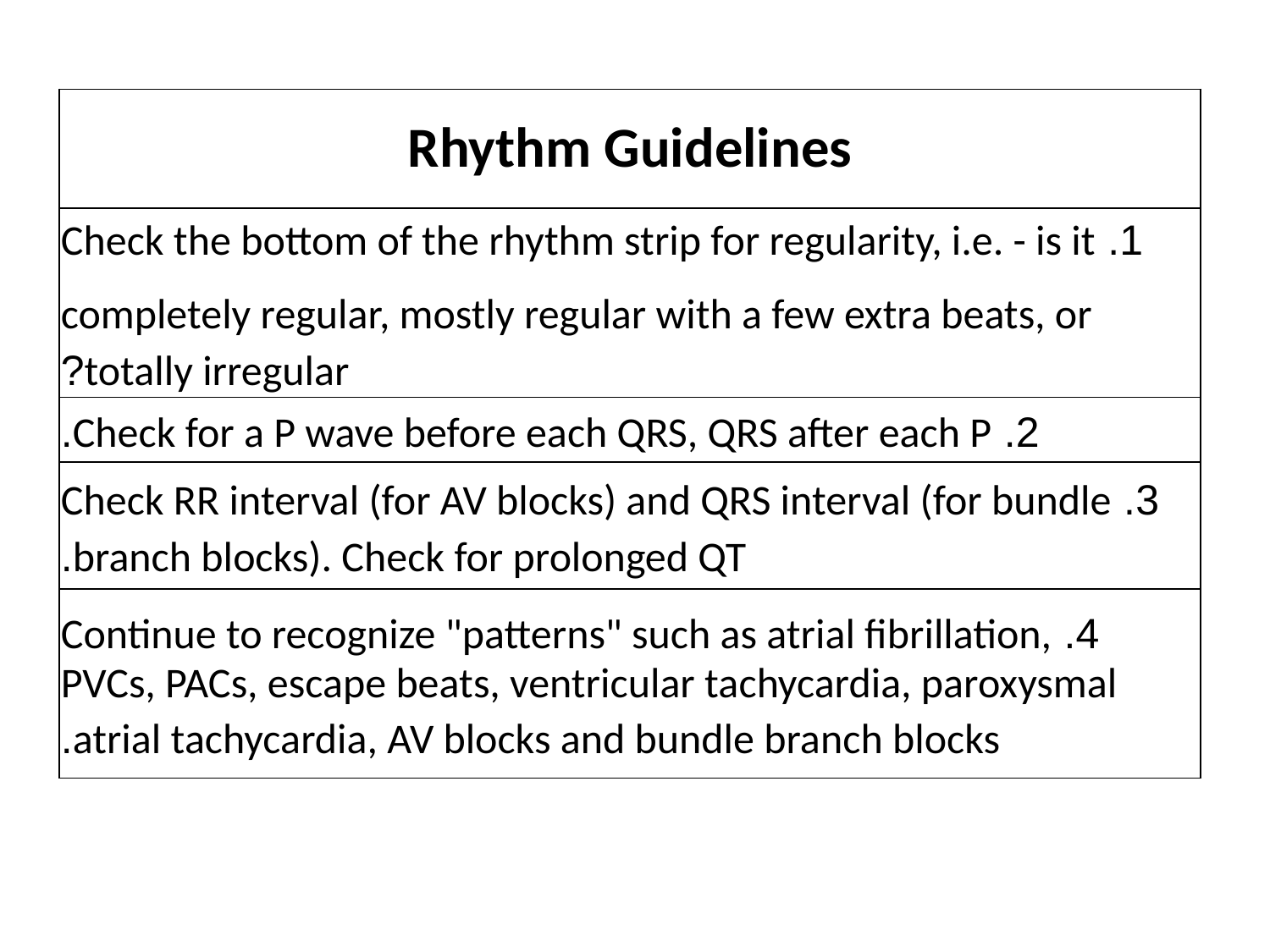

| Rhythm Guidelines |
| --- |
| 1. Check the bottom of the rhythm strip for regularity, i.e. - is it completely regular, mostly regular with a few extra beats, or totally irregular? |
| 2. Check for a P wave before each QRS, QRS after each P. |
| 3. Check RR interval (for AV blocks) and QRS interval (for bundle branch blocks). Check for prolonged QT. |
| 4. Continue to recognize "patterns" such as atrial fibrillation, PVCs, PACs, escape beats, ventricular tachycardia, paroxysmal atrial tachycardia, AV blocks and bundle branch blocks. |